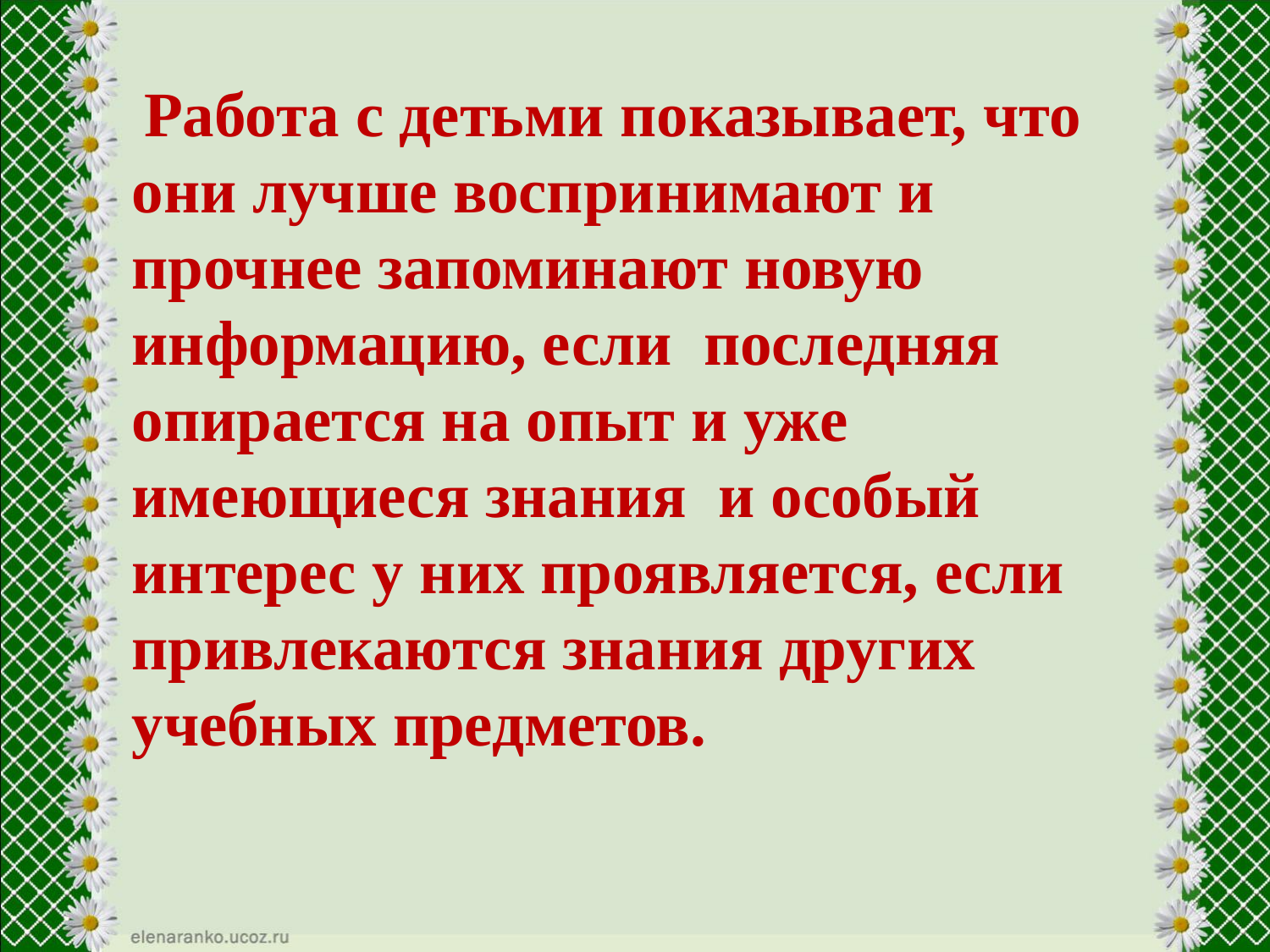

Работа с детьми показывает, что они лучше воспринимают и прочнее запоминают новую информацию, если  последняя опирается на опыт и уже имеющиеся знания  и особый интерес у них проявляется, если привлекаются знания других учебных предметов.